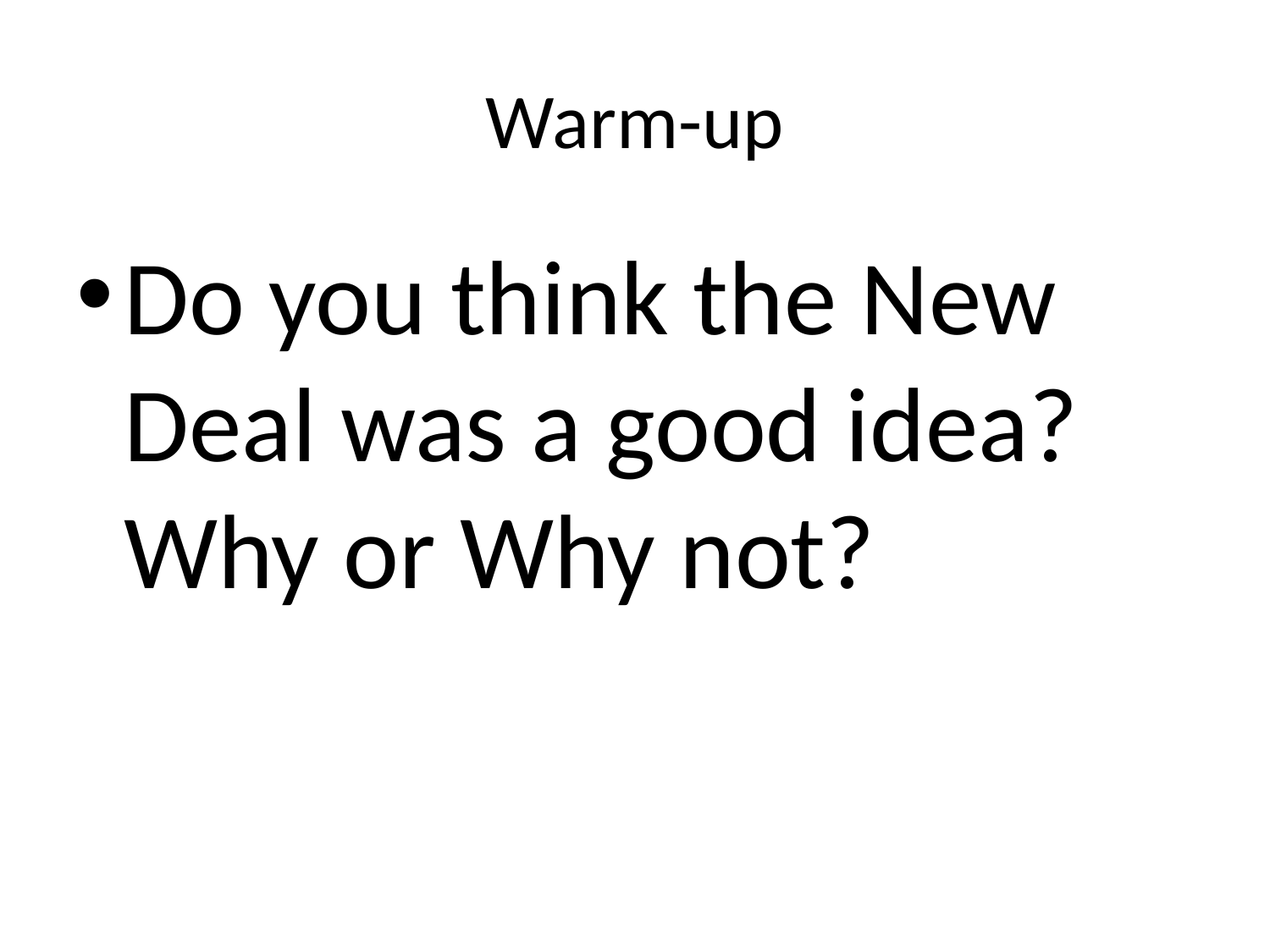

# Warm-up
Do you think the New Deal was a good idea?  Why or Why not?